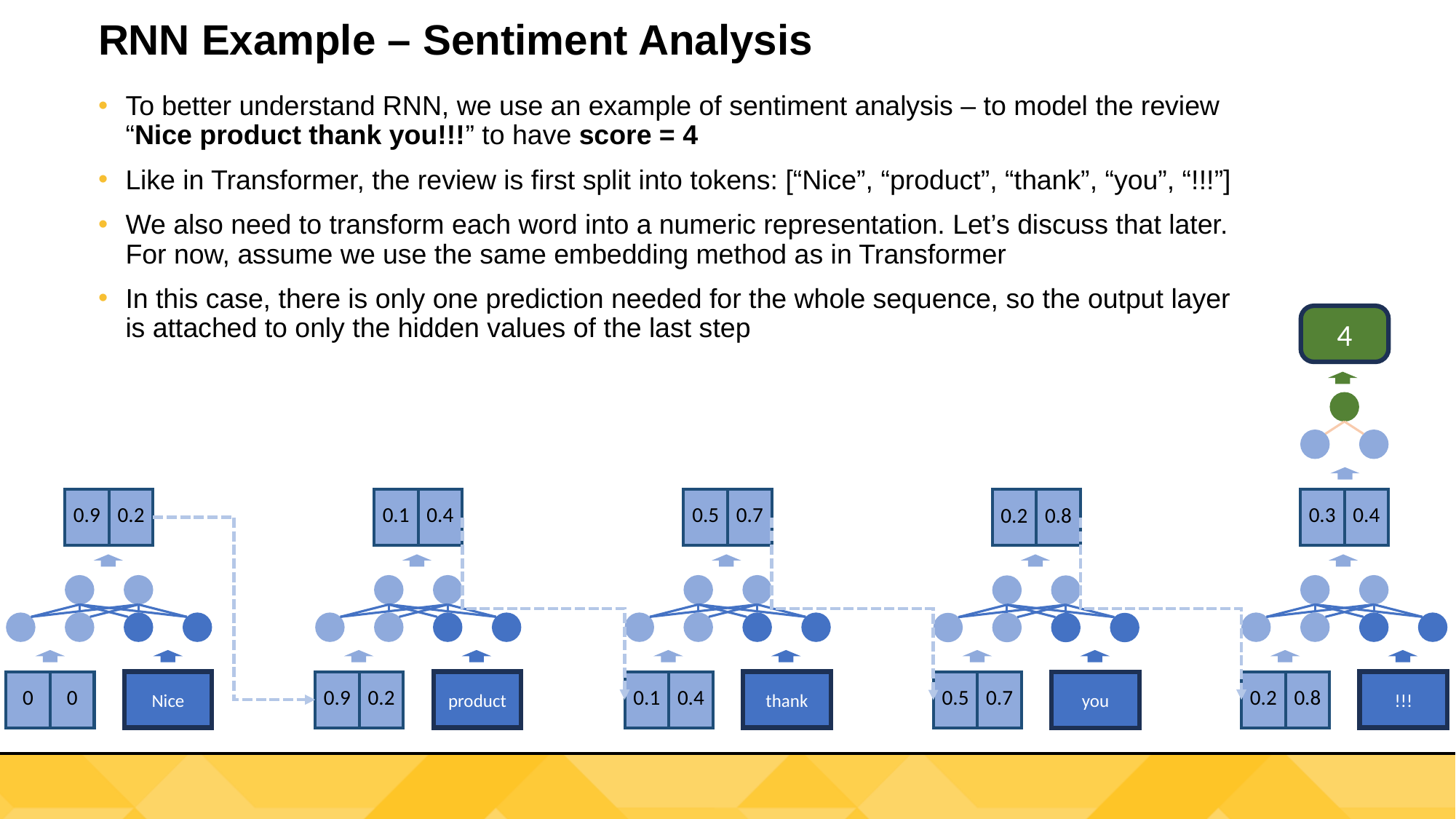

# RNN Example – Sentiment Analysis
To better understand RNN, we use an example of sentiment analysis – to model the review “Nice product thank you!!!” to have score = 4
Like in Transformer, the review is first split into tokens: [“Nice”, “product”, “thank”, “you”, “!!!”]
We also need to transform each word into a numeric representation. Let’s discuss that later. For now, assume we use the same embedding method as in Transformer
In this case, there is only one prediction needed for the whole sequence, so the output layer is attached to only the hidden values of the last step

4

| 0.9 | 0.2 |
| --- | --- |
| 0.3 | 0.4 |
| --- | --- |
| 0.1 | 0.4 |
| --- | --- |
| 0.5 | 0.7 |
| --- | --- |
| 0.2 | 0.8 |
| --- | --- |

Nice
!!!
| 0 | 0 |
| --- | --- |
product
| 0.2 | 0.8 |
| --- | --- |
| 0.9 | 0.2 |
| --- | --- |
thank
| 0.1 | 0.4 |
| --- | --- |
you
| 0.5 | 0.7 |
| --- | --- |